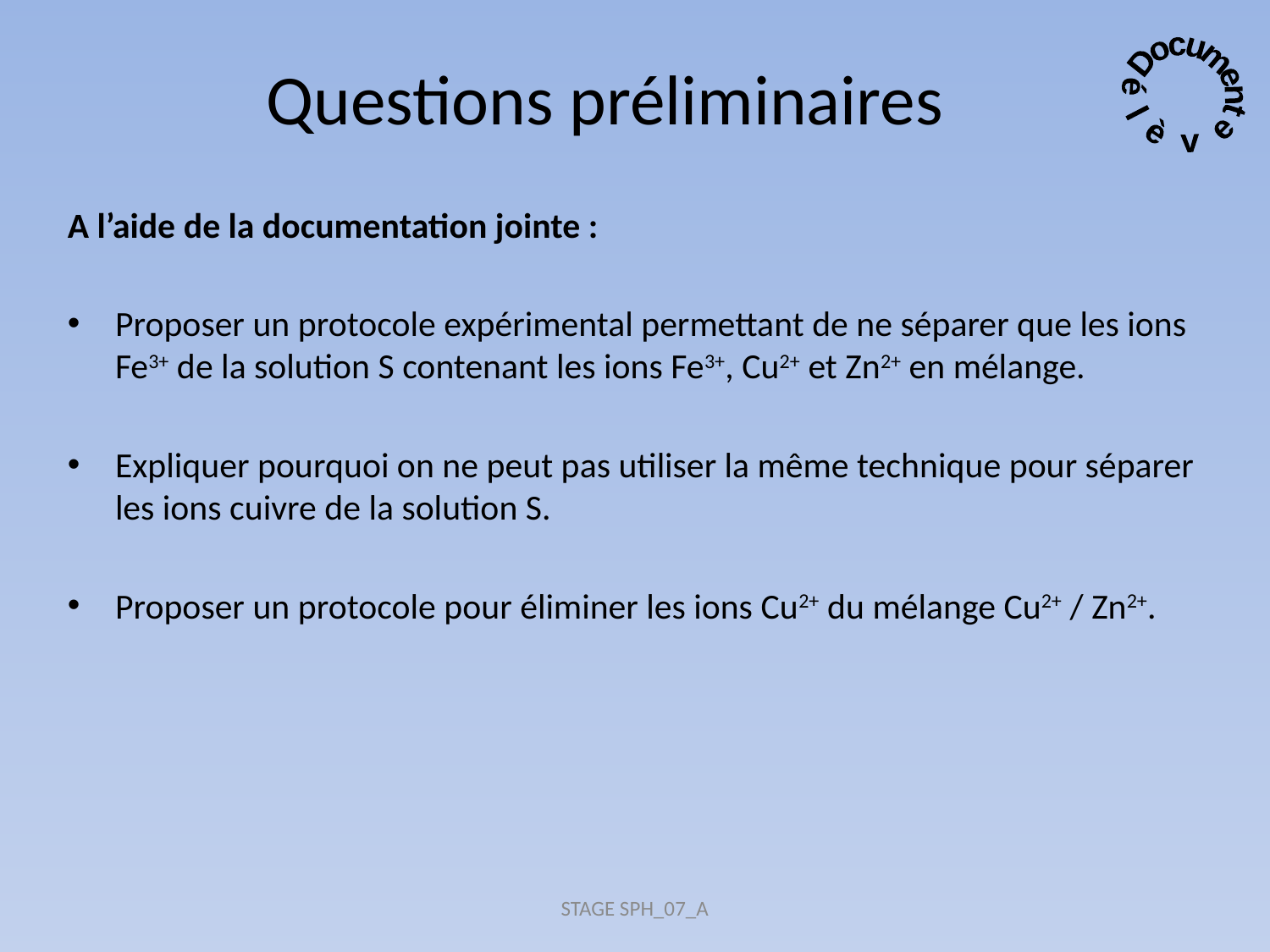

# Questions préliminaires
Document

élève
A l’aide de la documentation jointe :

Proposer un protocole expérimental permettant de ne séparer que les ions Fe3+ de la solution S contenant les ions Fe3+, Cu2+ et Zn2+ en mélange.

Expliquer pourquoi on ne peut pas utiliser la même technique pour séparer les ions cuivre de la solution S.

Proposer un protocole pour éliminer les ions Cu2+ du mélange Cu2+ / Zn2+.

STAGE SPH_07_A